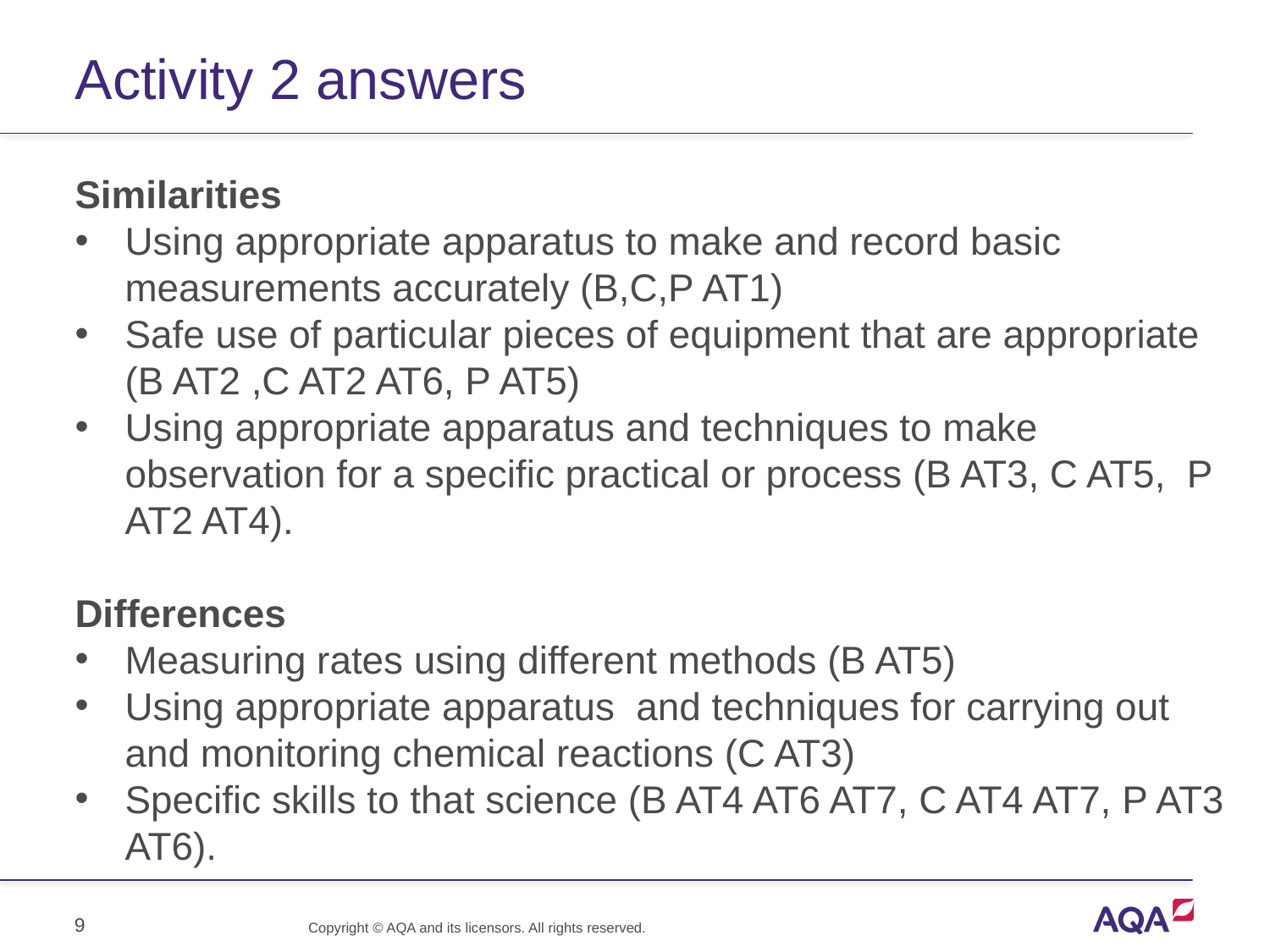

# Activity 2 answers
Similarities
Using appropriate apparatus to make and record basic measurements accurately (B,C,P AT1)
Safe use of particular pieces of equipment that are appropriate (B AT2 ,C AT2 AT6, P AT5)
Using appropriate apparatus and techniques to make observation for a specific practical or process (B AT3, C AT5,  P AT2 AT4).

Differences
Measuring rates using different methods (B AT5)
Using appropriate apparatus  and techniques for carrying out and monitoring chemical reactions (C AT3)
Specific skills to that science (B AT4 AT6 AT7, C AT4 AT7, P AT3 AT6).

9
Copyright © AQA and its licensors. All rights reserved.